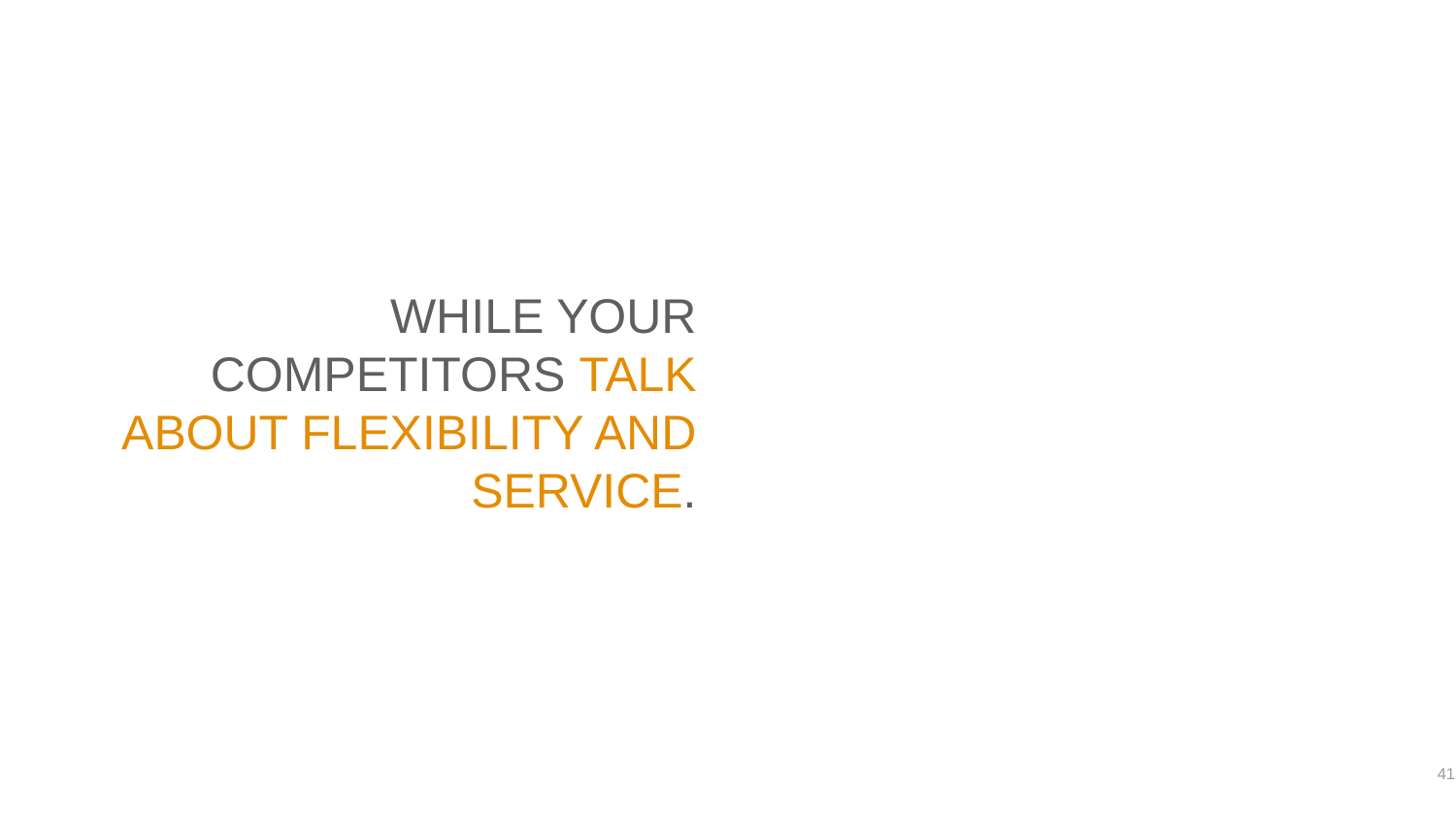

WHILE YOUR COMPETITORS TALK ABOUT FLEXIBILITY AND SERVICE.